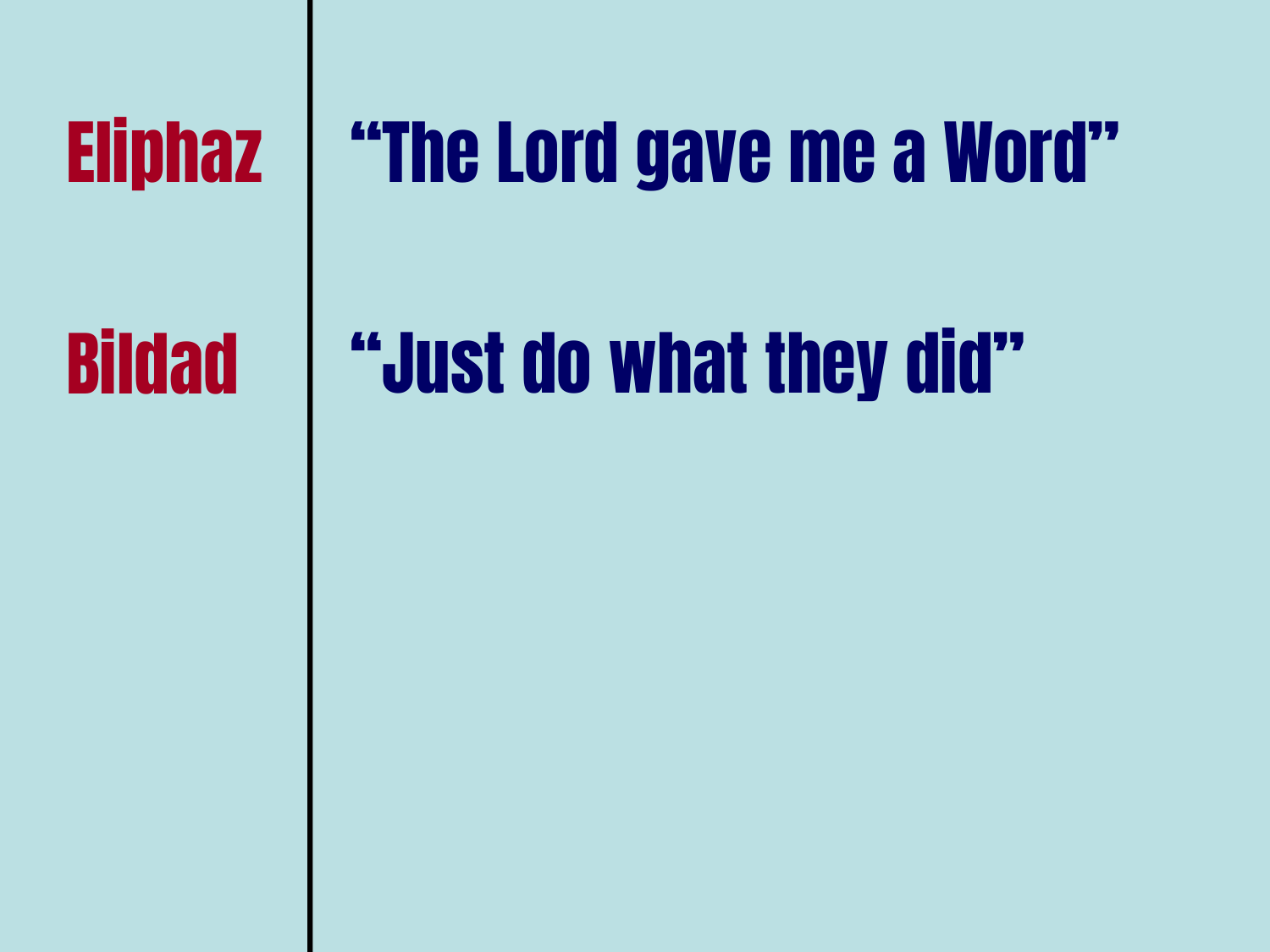

“The Lord gave me a Word”

“Just do what they did”

Eliphaz

Bildad